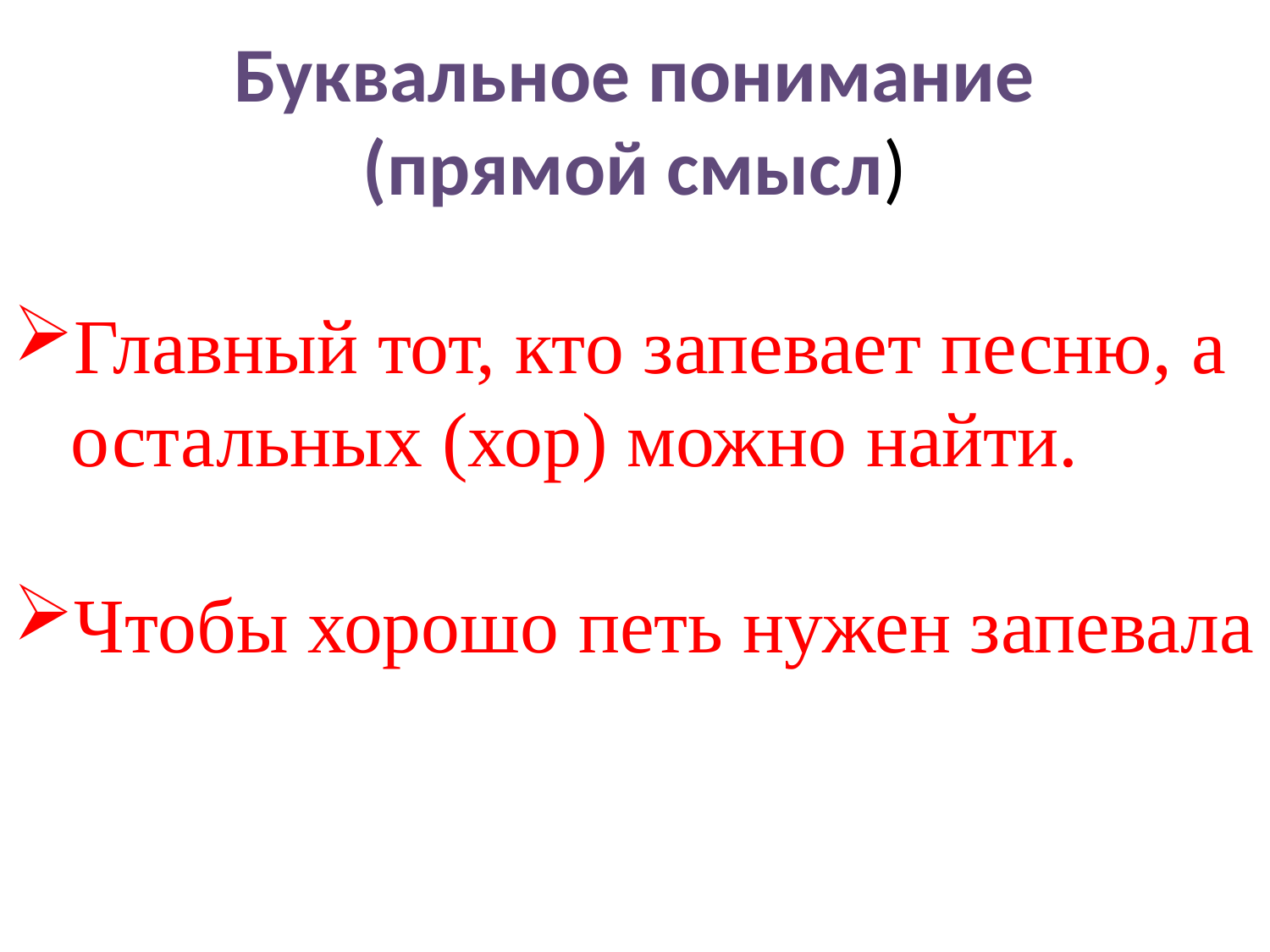

# Буквальное понимание (прямой смысл)
Главный тот, кто запевает песню, а     остальных (хор) можно найти.

Чтобы хорошо петь нужен запевала